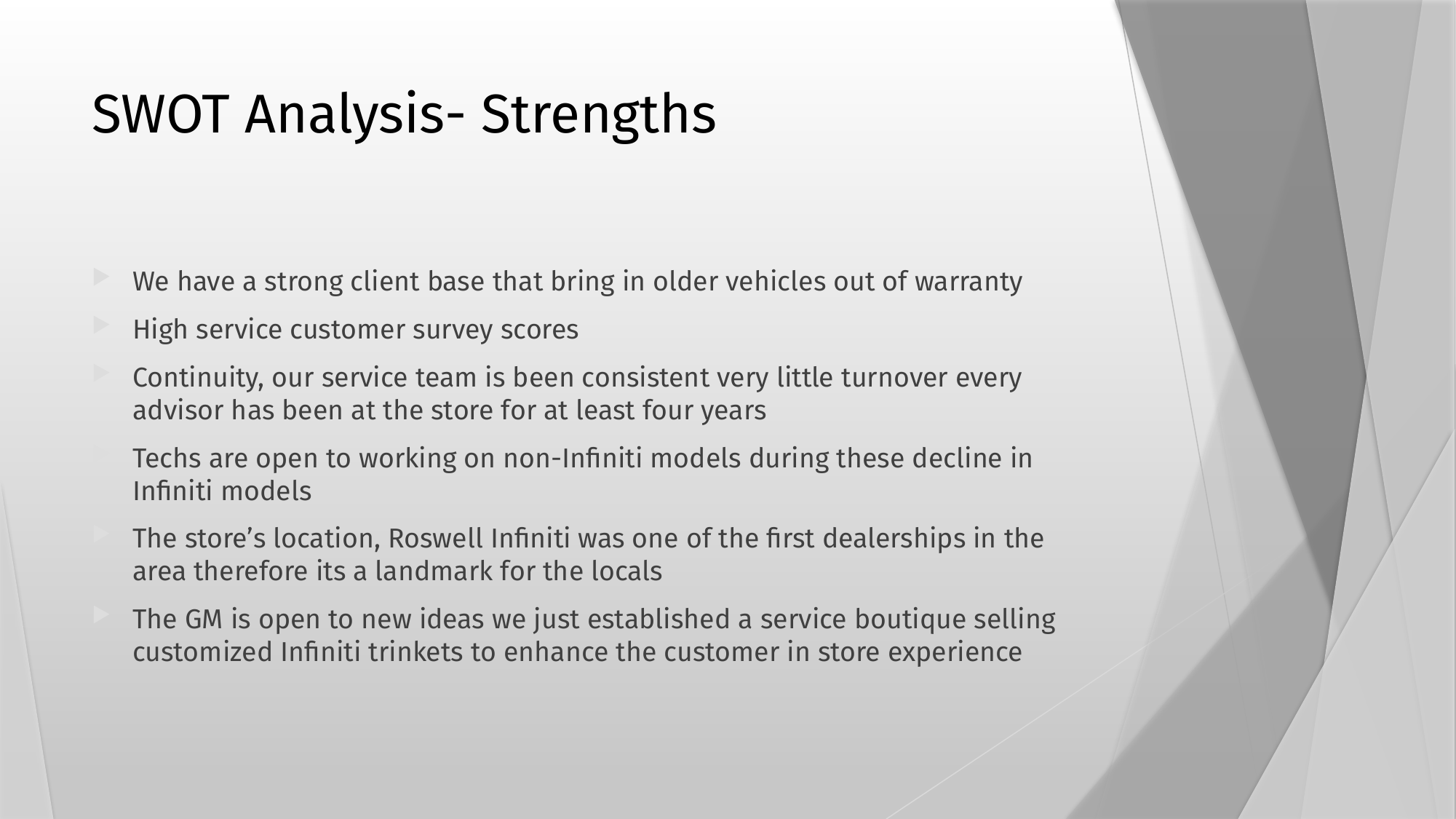

# SWOT Analysis- Strengths
We have a strong client base that bring in older vehicles out of warranty
High service customer survey scores
Continuity, our service team is been consistent very little turnover every advisor has been at the store for at least four years
Techs are open to working on non-Infiniti models during these decline in Infiniti models
The store’s location, Roswell Infiniti was one of the first dealerships in the area therefore its a landmark for the locals
The GM is open to new ideas we just established a service boutique selling customized Infiniti trinkets to enhance the customer in store experience